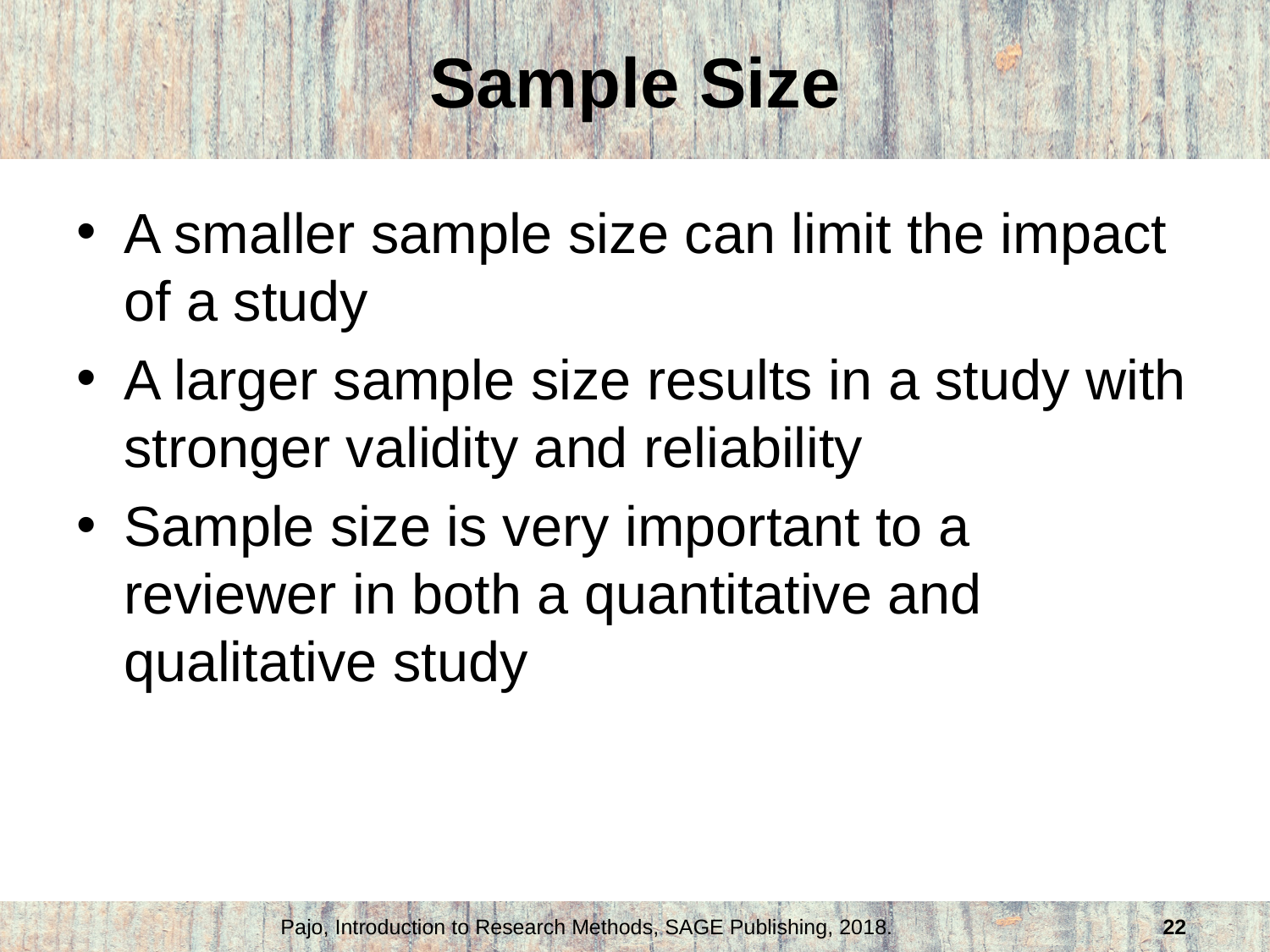

# Sample Size
A smaller sample size can limit the impact of a study
A larger sample size results in a study with stronger validity and reliability
Sample size is very important to a reviewer in both a quantitative and qualitative study
Pajo, Introduction to Research Methods, SAGE Publishing, 2018.
22